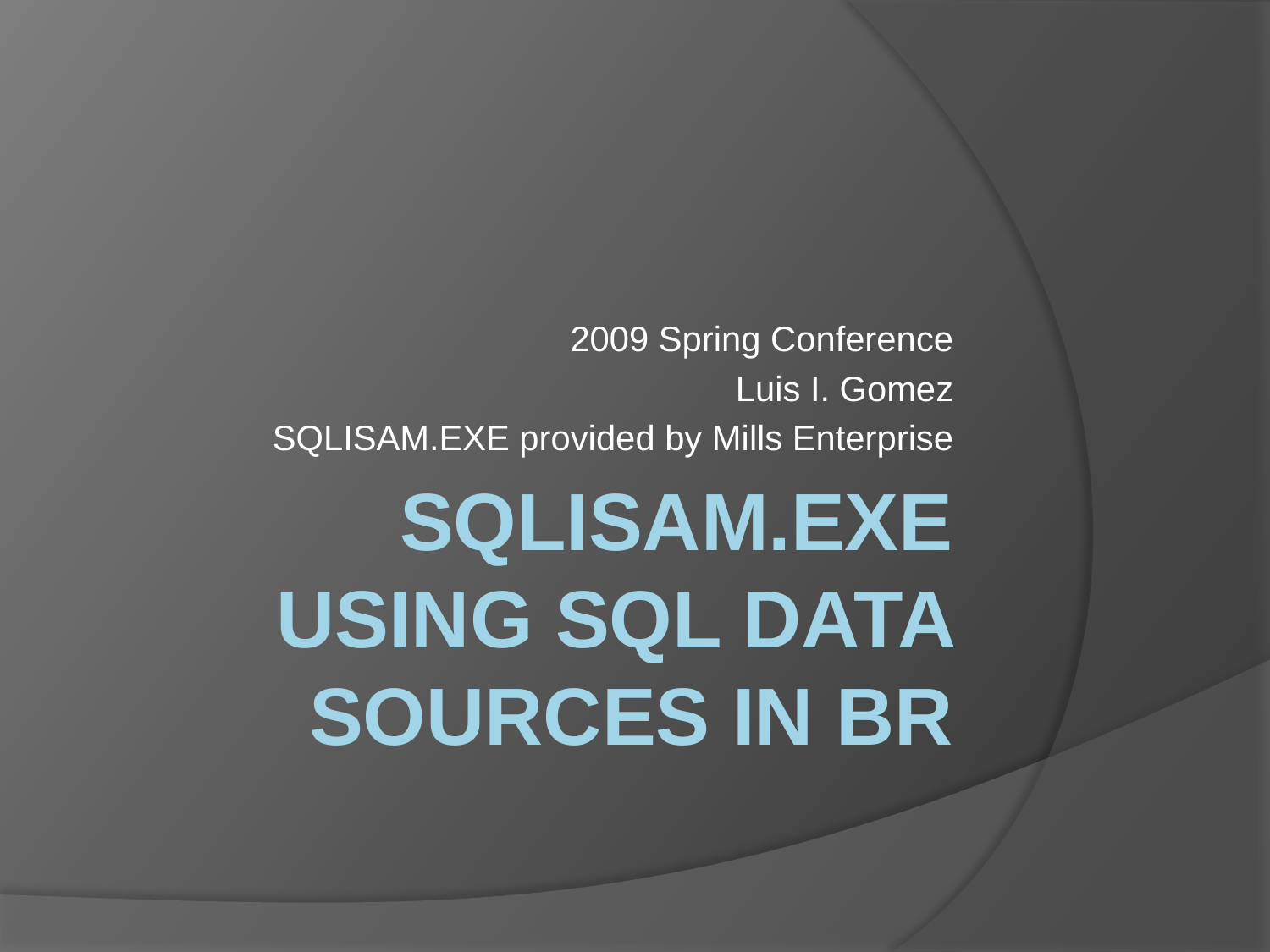

2009 Spring Conference
Luis I. Gomez
SQLISAM.EXE provided by Mills Enterprise
# SQLISAM.EXE USING SQL DATA SOURCES in BR